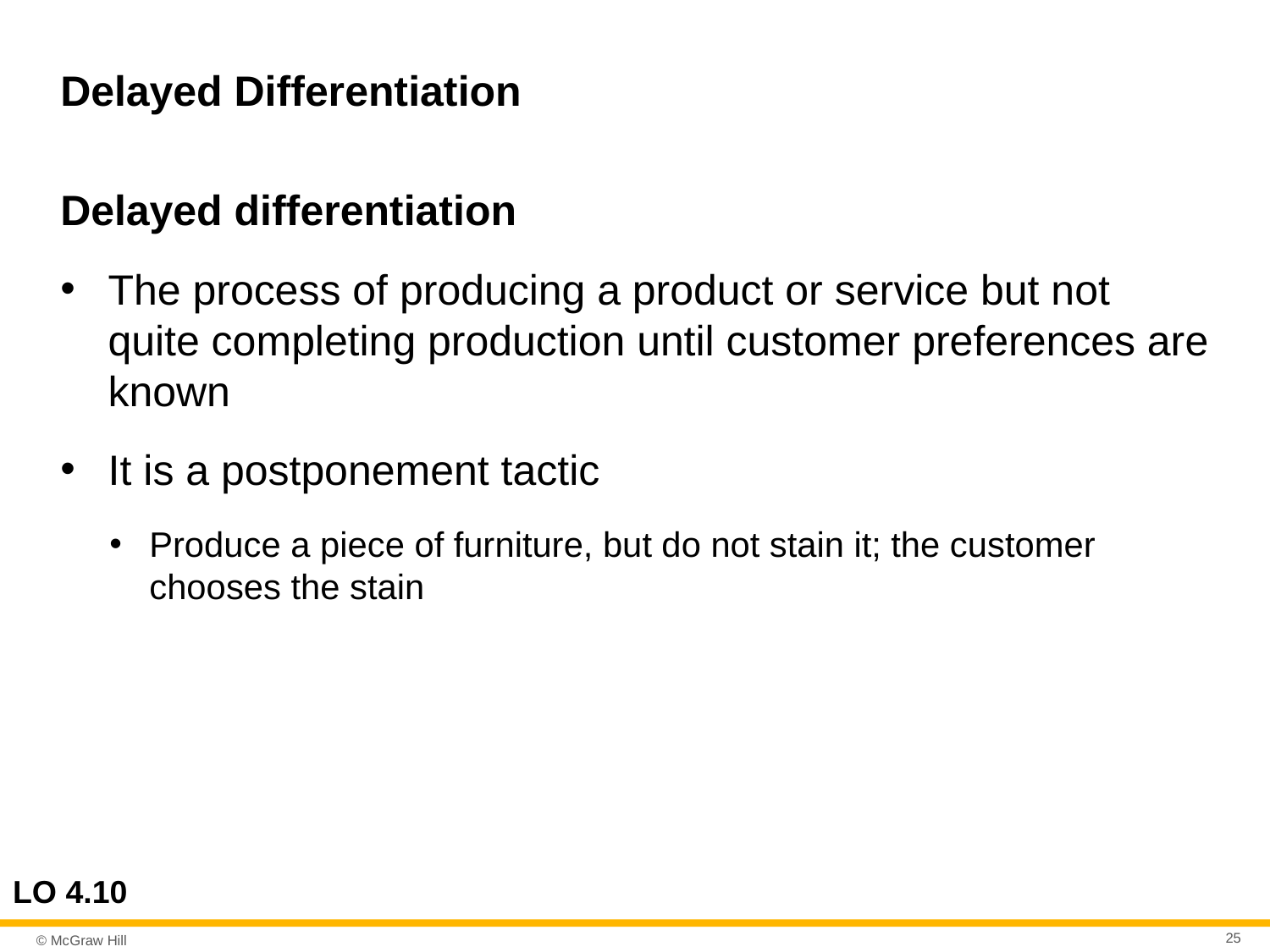

# Delayed Differentiation
Delayed differentiation
The process of producing a product or service but not quite completing production until customer preferences are known
It is a postponement tactic
Produce a piece of furniture, but do not stain it; the customer chooses the stain
LO 4.10